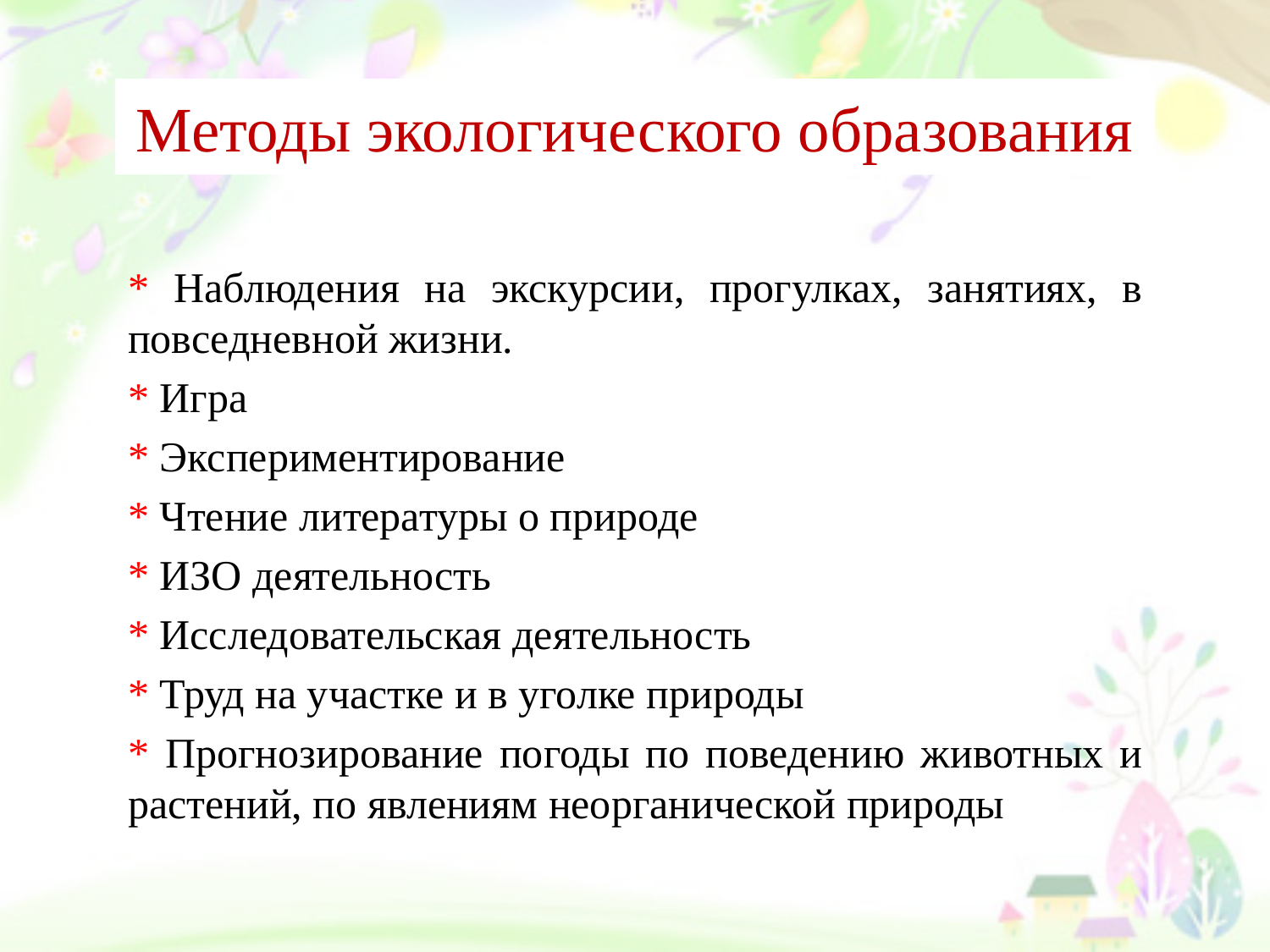

# Методы экологического образования
* Наблюдения на экскурсии, прогулках, занятиях, в повседневной жизни.
* Игра
* Экспериментирование
* Чтение литературы о природе
* ИЗО деятельность
* Исследовательская деятельность
* Труд на участке и в уголке природы
* Прогнозирование погоды по поведению животных и растений, по явлениям неорганической природы